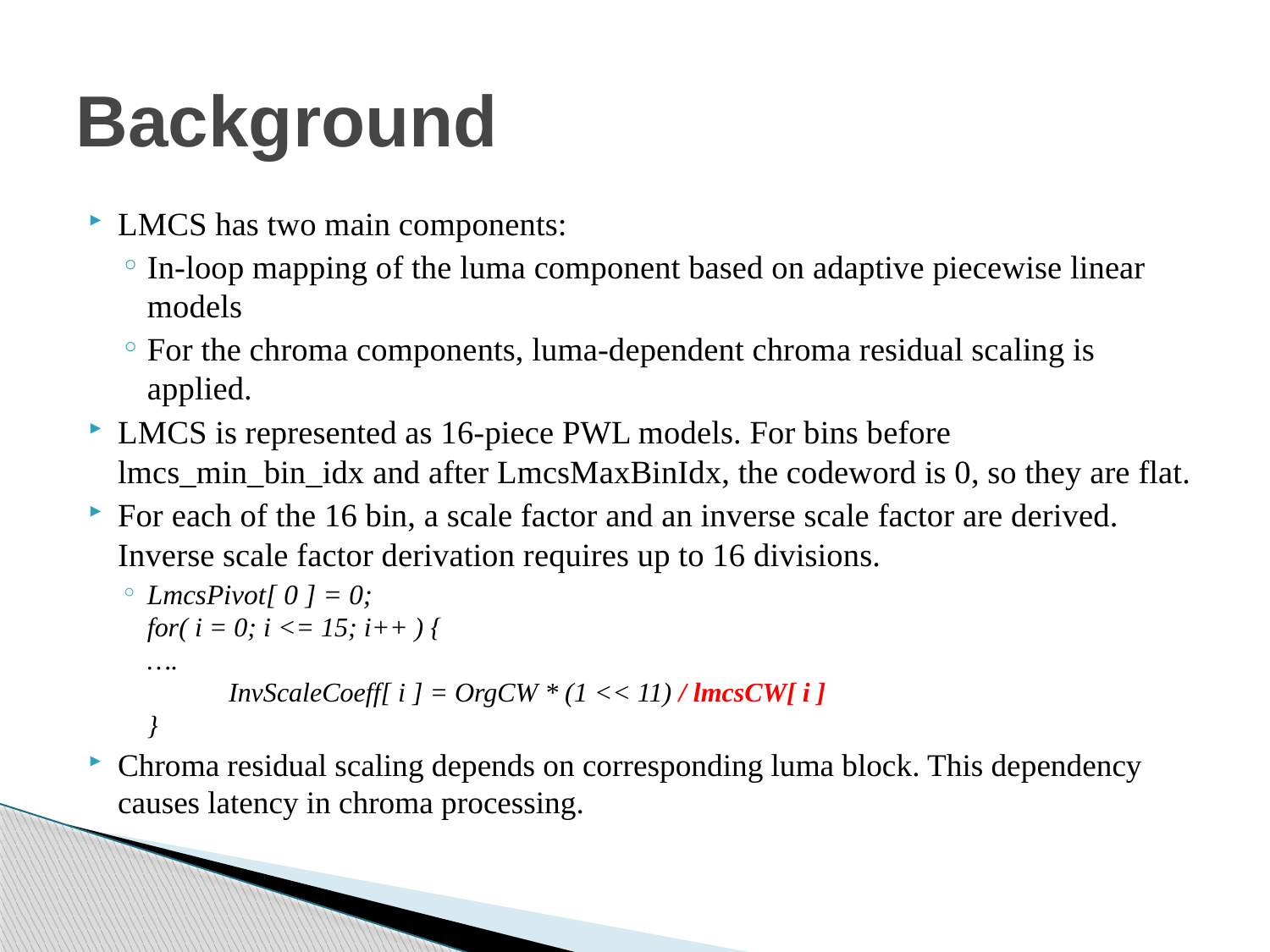

# Background
LMCS has two main components:
In-loop mapping of the luma component based on adaptive piecewise linear models
For the chroma components, luma-dependent chroma residual scaling is applied.
LMCS is represented as 16-piece PWL models. For bins before lmcs_min_bin_idx and after LmcsMaxBinIdx, the codeword is 0, so they are flat.
For each of the 16 bin, a scale factor and an inverse scale factor are derived. Inverse scale factor derivation requires up to 16 divisions.
LmcsPivot[ 0 ] = 0;
for( i = 0; i <= 15; i++ ) {
….
	InvScaleCoeff[ i ] = OrgCW * (1 << 11) / lmcsCW[ i ]
}
Chroma residual scaling depends on corresponding luma block. This dependency causes latency in chroma processing.